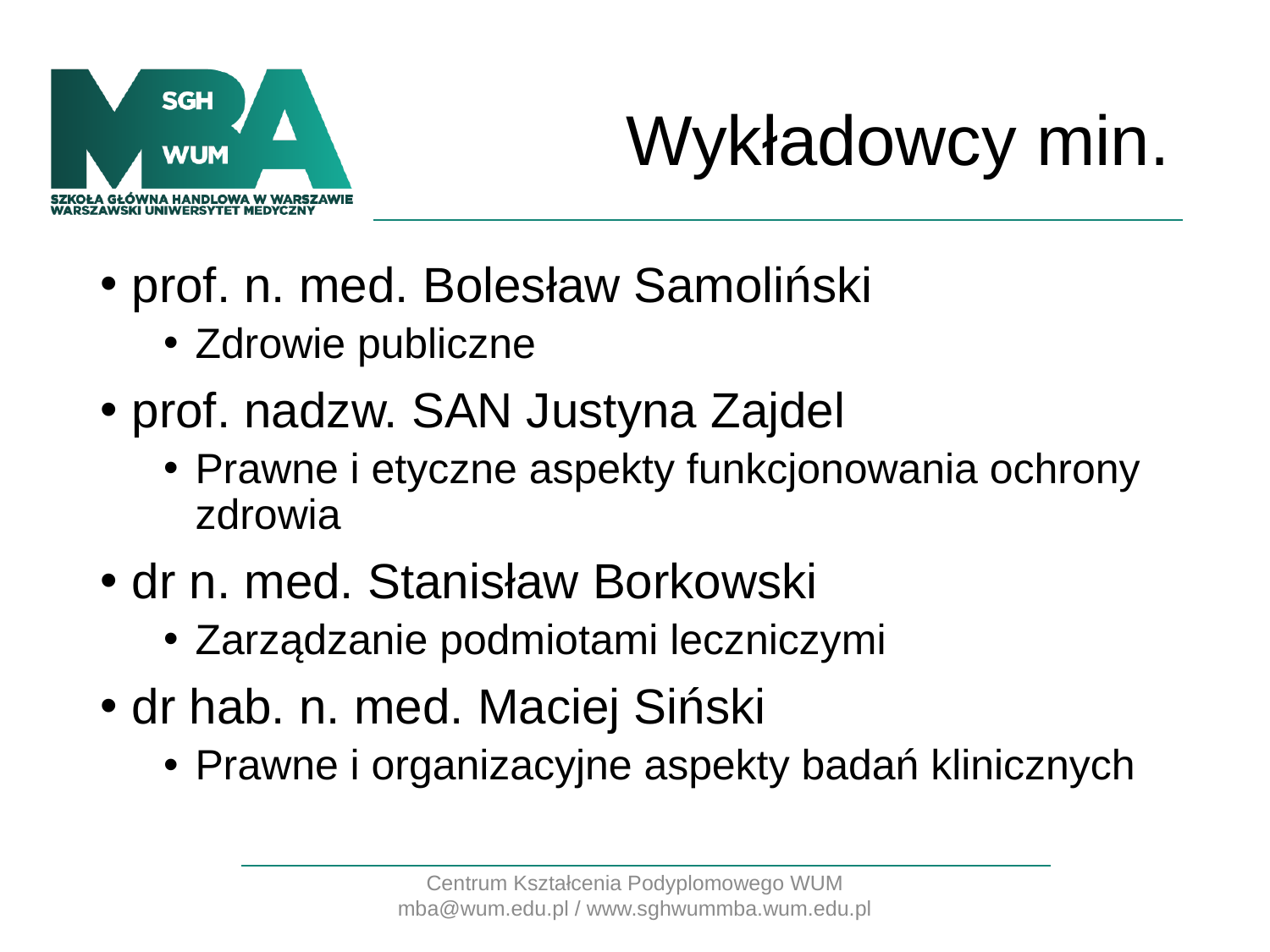

# Wykładowcy min.
prof. n. med. Bolesław Samoliński
Zdrowie publiczne
prof. nadzw. SAN Justyna Zajdel
Prawne i etyczne aspekty funkcjonowania ochrony zdrowia
dr n. med. Stanisław Borkowski
Zarządzanie podmiotami leczniczymi
dr hab. n. med. Maciej Siński
Prawne i organizacyjne aspekty badań klinicznych

Centrum Kształcenia Podyplomowego WUM
mba@wum.edu.pl / www.sghwummba.wum.edu.pl